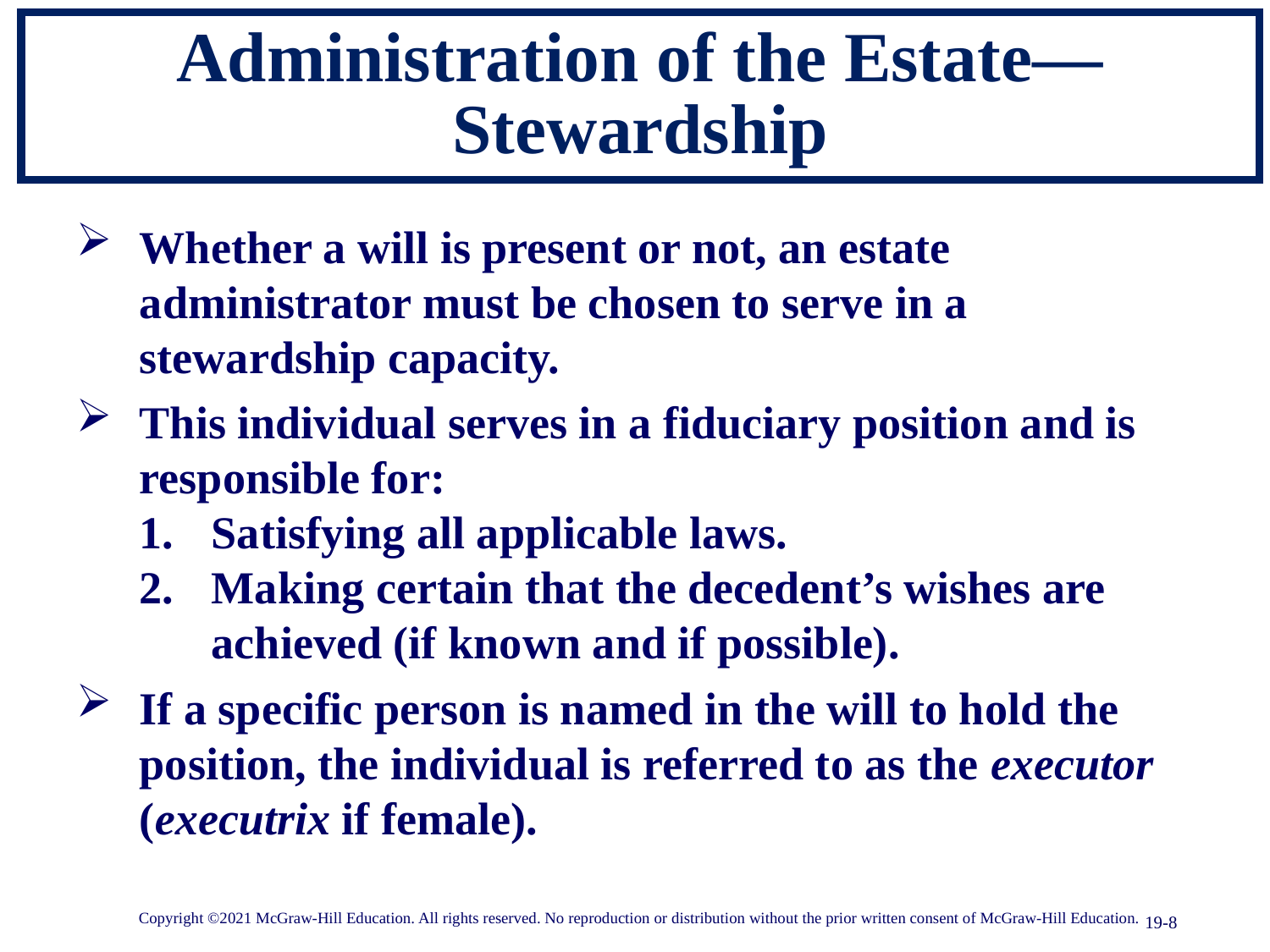

# Administration of the Estate—Stewardship
Whether a will is present or not, an estate administrator must be chosen to serve in a stewardship capacity.
This individual serves in a fiduciary position and is responsible for:
Satisfying all applicable laws.
Making certain that the decedent’s wishes are achieved (if known and if possible).
If a specific person is named in the will to hold the position, the individual is referred to as the executor (executrix if female).

Copyright ©2021 McGraw-Hill Education. All rights reserved. No reproduction or distribution without the prior written consent of McGraw-Hill Education.
19-8